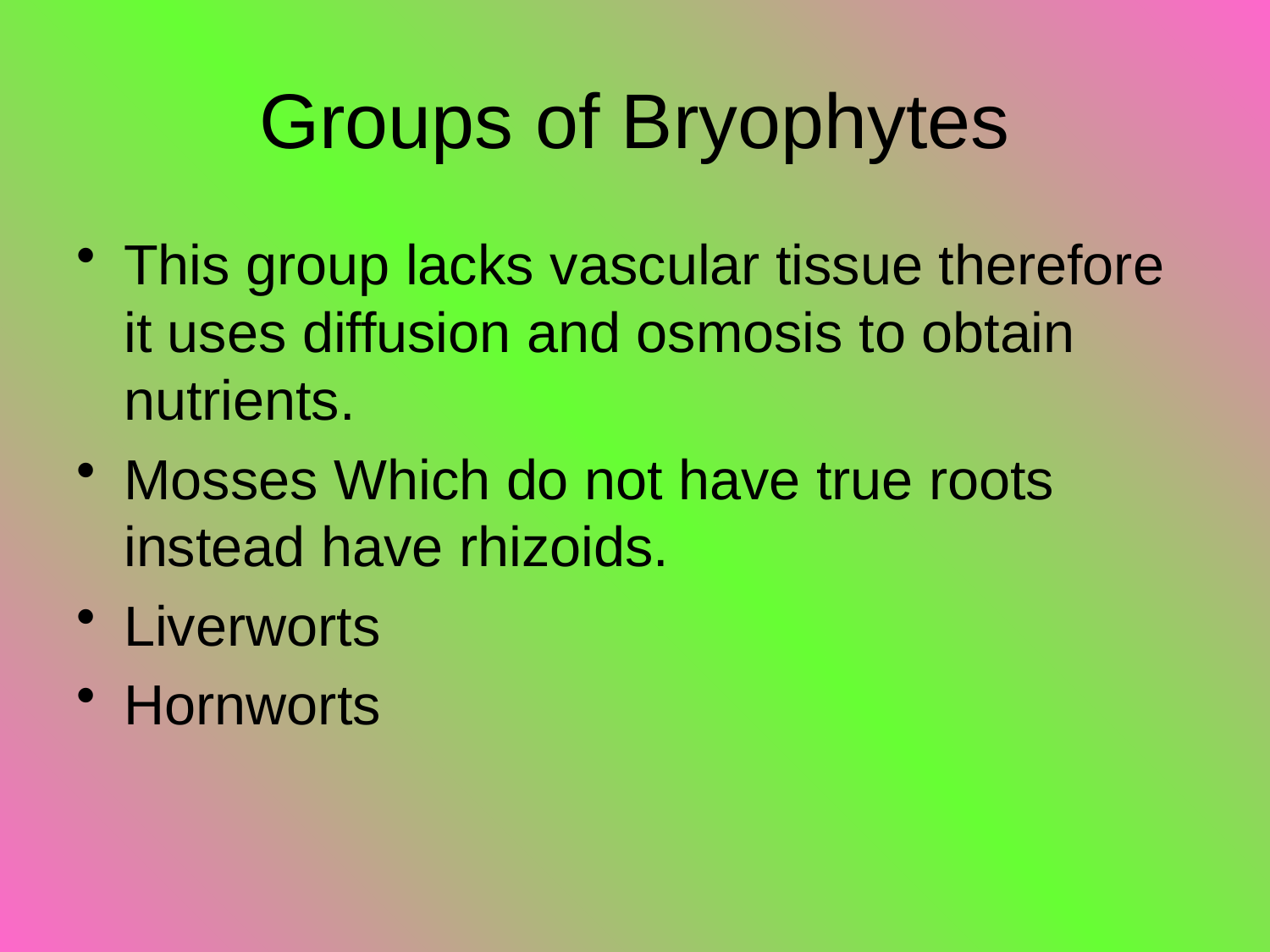

# Groups of Bryophytes
This group lacks vascular tissue therefore it uses diffusion and osmosis to obtain nutrients.
Mosses Which do not have true roots instead have rhizoids.
Liverworts
Hornworts